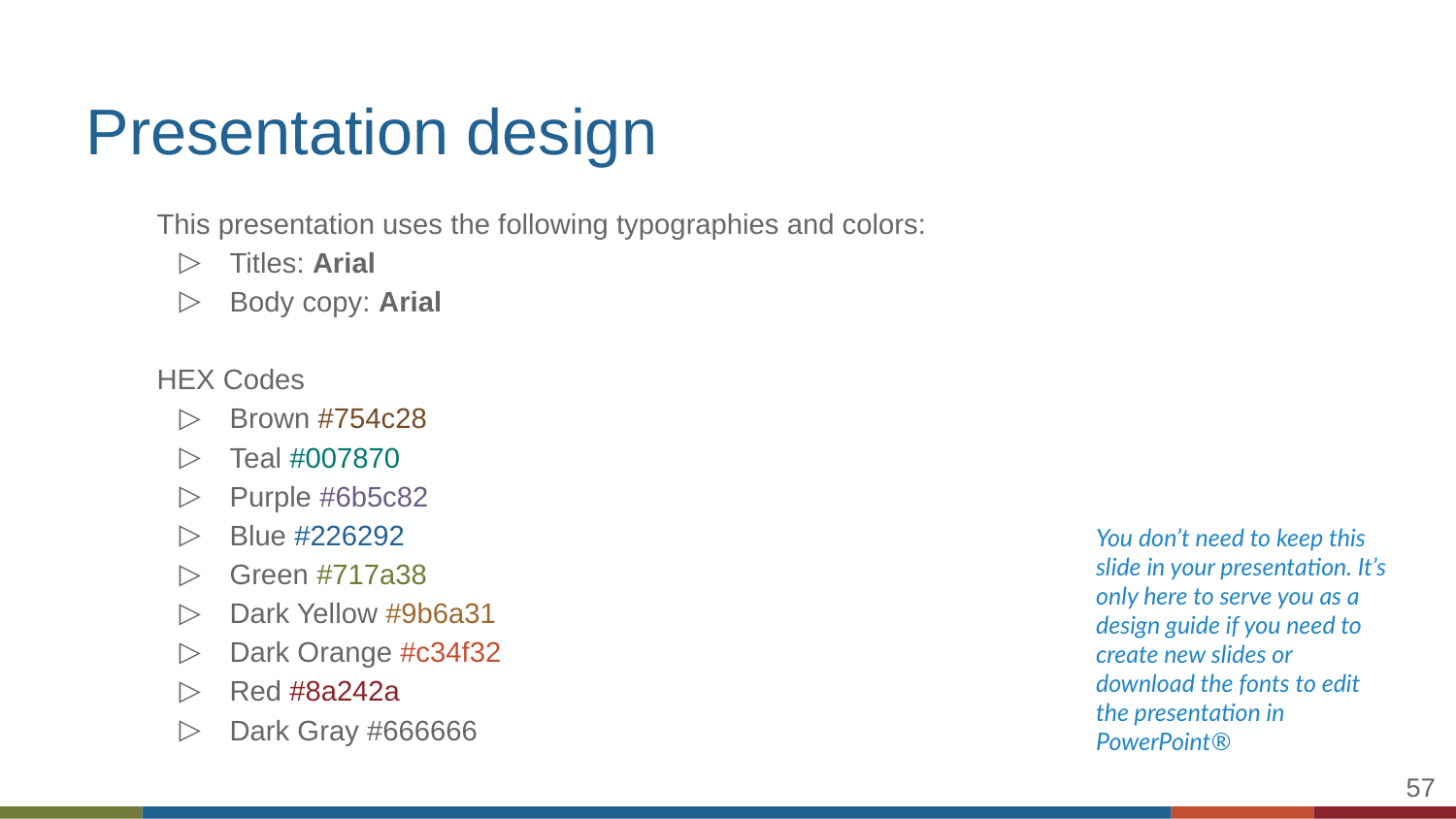

# Presentation design
This presentation uses the following typographies and colors:
Titles: Arial
Body copy: Arial

HEX Codes
Brown #754c28
Teal #007870
Purple #6b5c82
Blue #226292
Green #717a38
Dark Yellow #9b6a31
Dark Orange #c34f32
Red #8a242a
Dark Gray #666666
You don’t need to keep this slide in your presentation. It’s only here to serve you as a design guide if you need to create new slides or download the fonts to edit the presentation in PowerPoint®

57